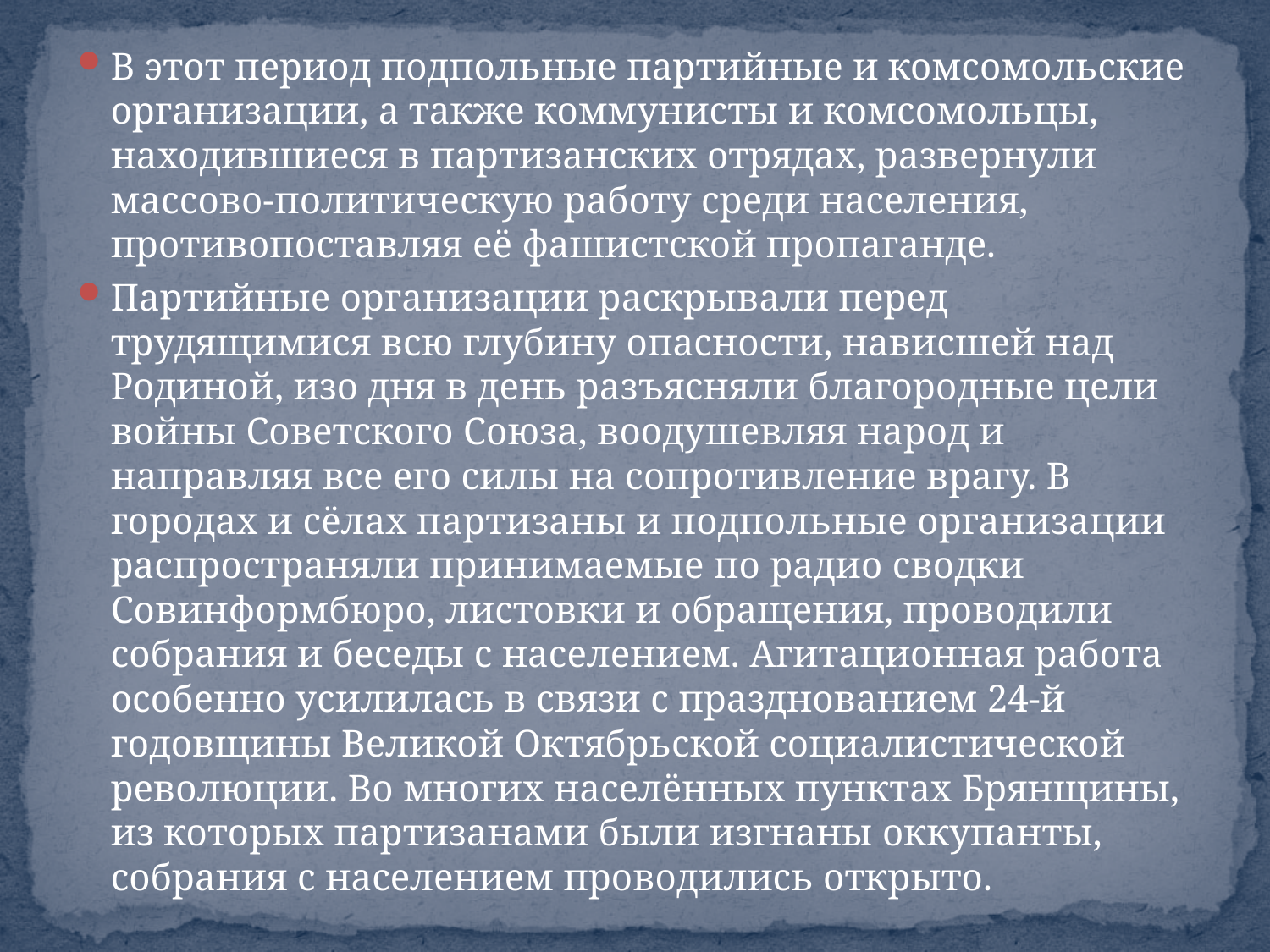

#
В этот период подпольные партийные и комсомольские организации, а также коммунисты и комсомольцы, находившиеся в партизанских отрядах, развернули массово-политическую работу среди населения, противопоставляя её фашистской пропаганде.
Партийные организации раскрывали перед трудящимися всю глубину опасности, нависшей над Родиной, изо дня в день разъясняли благородные цели войны Советского Союза, воодушевляя народ и направляя все его силы на сопротивление врагу. В городах и сёлах партизаны и подпольные организации распространяли принимаемые по радио сводки Совинформбюро, листовки и обращения, проводили собрания и беседы с населением. Агитационная работа особенно усилилась в связи с празднованием 24-й годовщины Великой Октябрьской социалистической революции. Во многих населённых пунктах Брянщины, из которых партизанами были изгнаны оккупанты, собрания с населением проводились открыто.